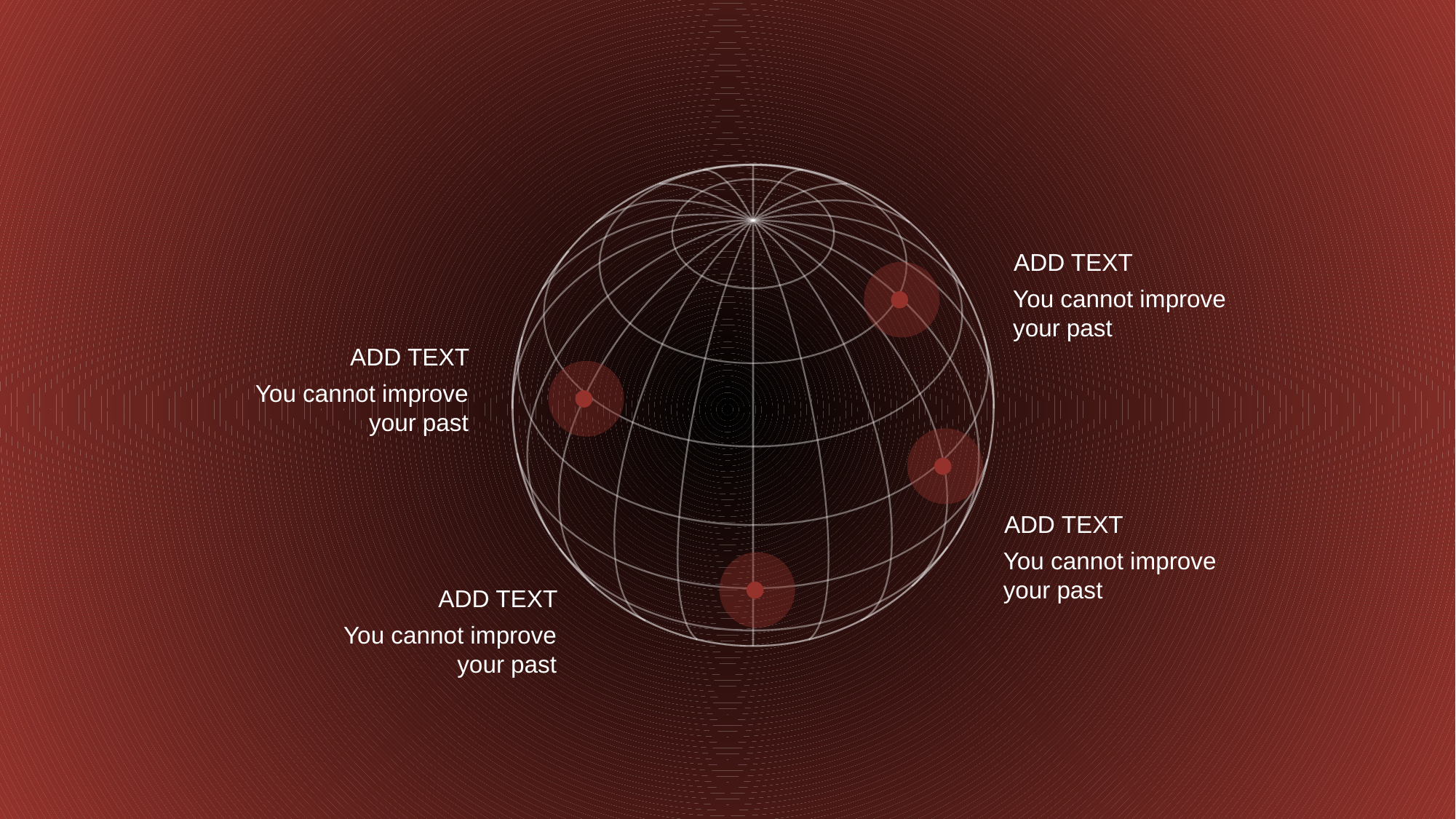

ADD TEXT

You cannot improve your past

ADD TEXT

You cannot improve your past

ADD TEXT
You cannot improve your past

ADD TEXT

You cannot improve your past